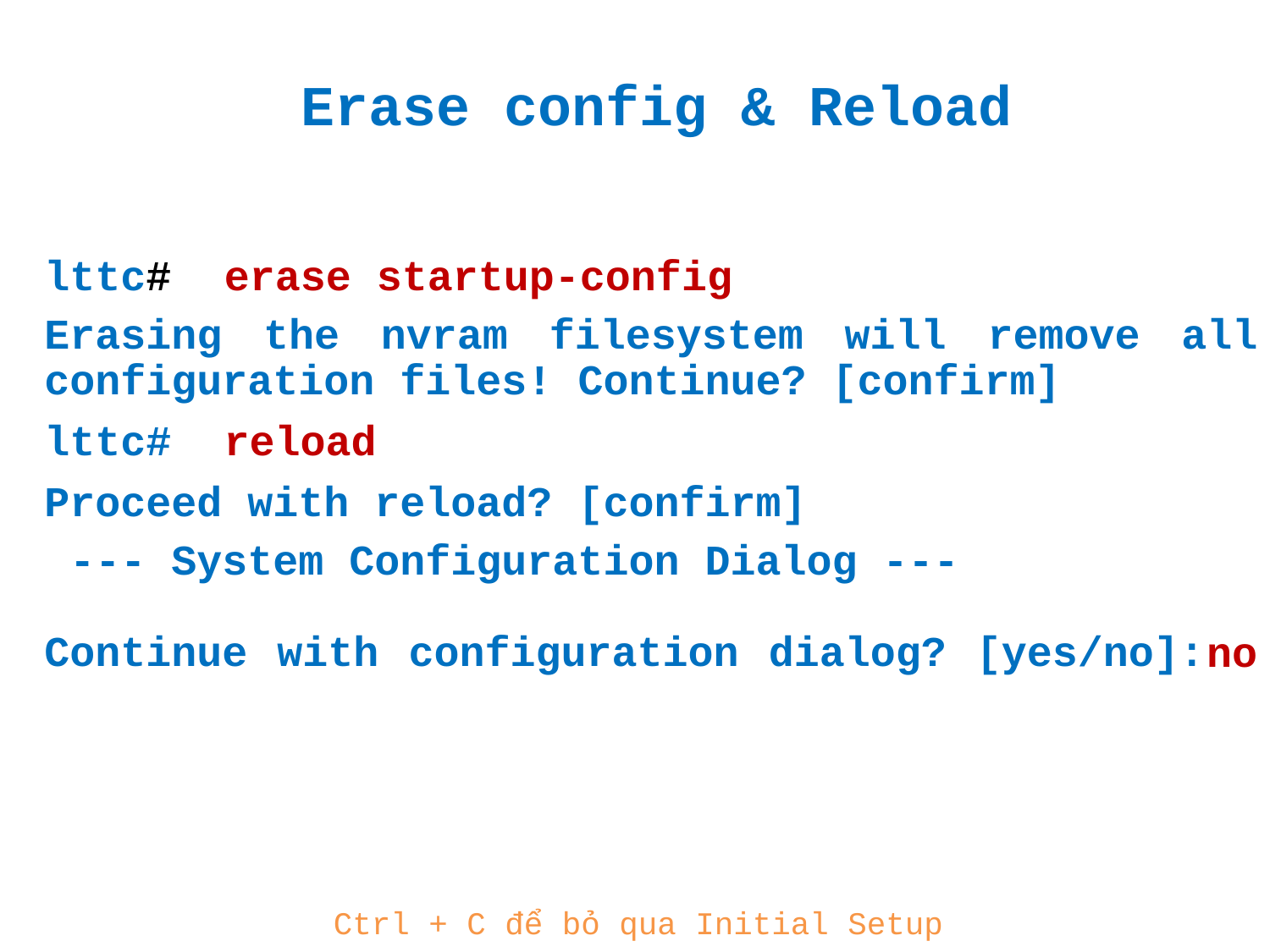

# Erase config & Reload
lttc#
erase startup-config
Erasing the nvram filesystem will remove all configuration files! Continue? [confirm]
lttc#
reload
Proceed with reload? [confirm]
 --- System Configuration Dialog ---

Continue with configuration dialog? [yes/no]:
no
Ctrl + C để bỏ qua Initial Setup